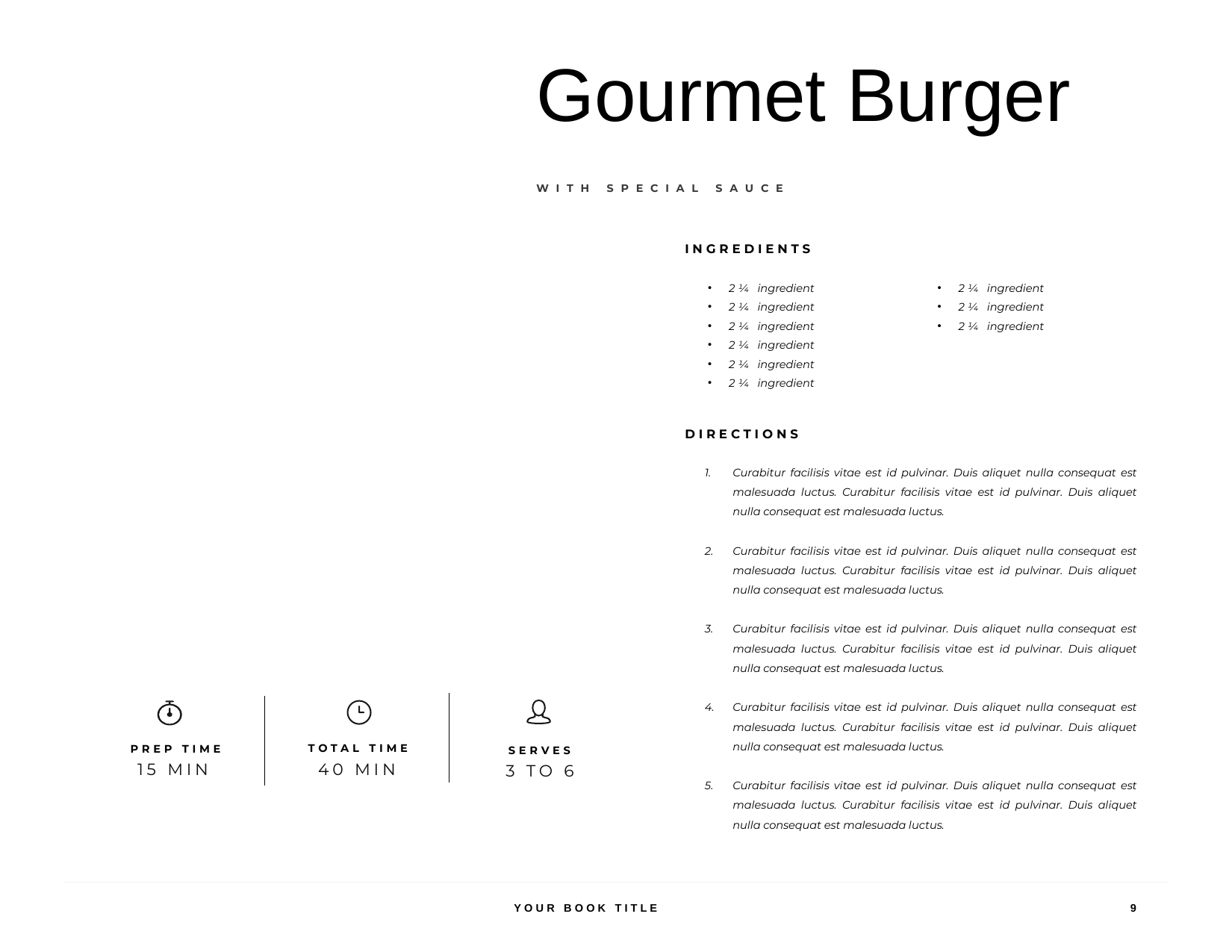

LEVEL: INTERMEDIATE
Gourmet Burger

WITH SPECIAL SAUCE
INGREDIENTS
2 ¼   ingredient
2 ¼   ingredient
2 ¼   ingredient
2 ¼   ingredient
2 ¼   ingredient
2 ¼   ingredient

2 ¼   ingredient
2 ¼   ingredient
2 ¼   ingredient

DIRECTIONS
Curabitur facilisis vitae est id pulvinar. Duis aliquet nulla consequat est malesuada luctus. Curabitur facilisis vitae est id pulvinar. Duis aliquet nulla consequat est malesuada luctus.

Curabitur facilisis vitae est id pulvinar. Duis aliquet nulla consequat est malesuada luctus. Curabitur facilisis vitae est id pulvinar. Duis aliquet nulla consequat est malesuada luctus.

Curabitur facilisis vitae est id pulvinar. Duis aliquet nulla consequat est malesuada luctus. Curabitur facilisis vitae est id pulvinar. Duis aliquet nulla consequat est malesuada luctus.

Curabitur facilisis vitae est id pulvinar. Duis aliquet nulla consequat est malesuada luctus. Curabitur facilisis vitae est id pulvinar. Duis aliquet nulla consequat est malesuada luctus.

Curabitur facilisis vitae est id pulvinar. Duis aliquet nulla consequat est malesuada luctus. Curabitur facilisis vitae est id pulvinar. Duis aliquet nulla consequat est malesuada luctus.

TOTAL TIME
PREP TIME
SERVES
15 MIN
40 MIN
3 TO 6
YOUR BOOK TITLE
9